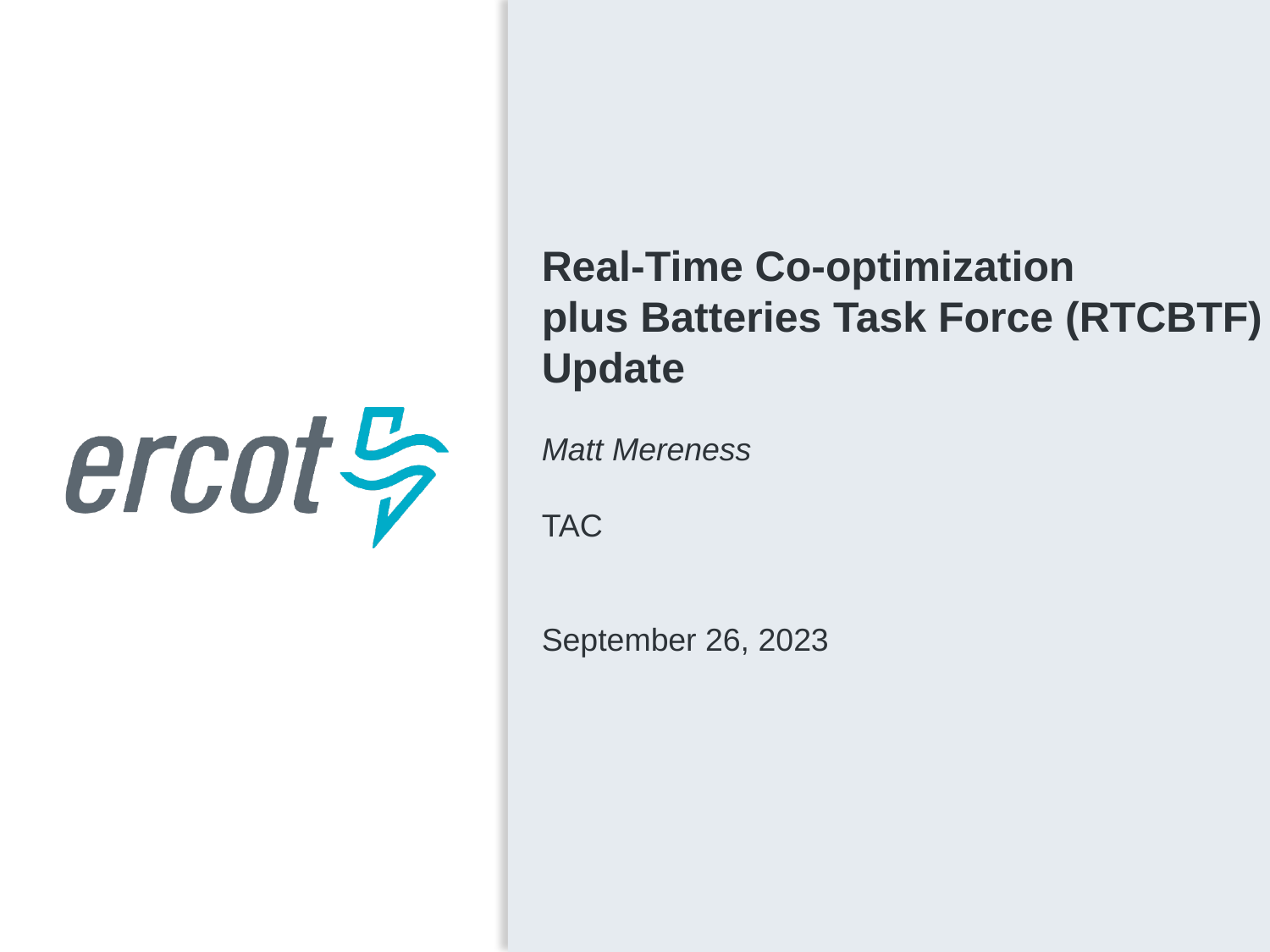

Real-Time Co-optimization
plus Batteries Task Force (RTCBTF) Update

Matt Mereness

TAC

September 26, 2023